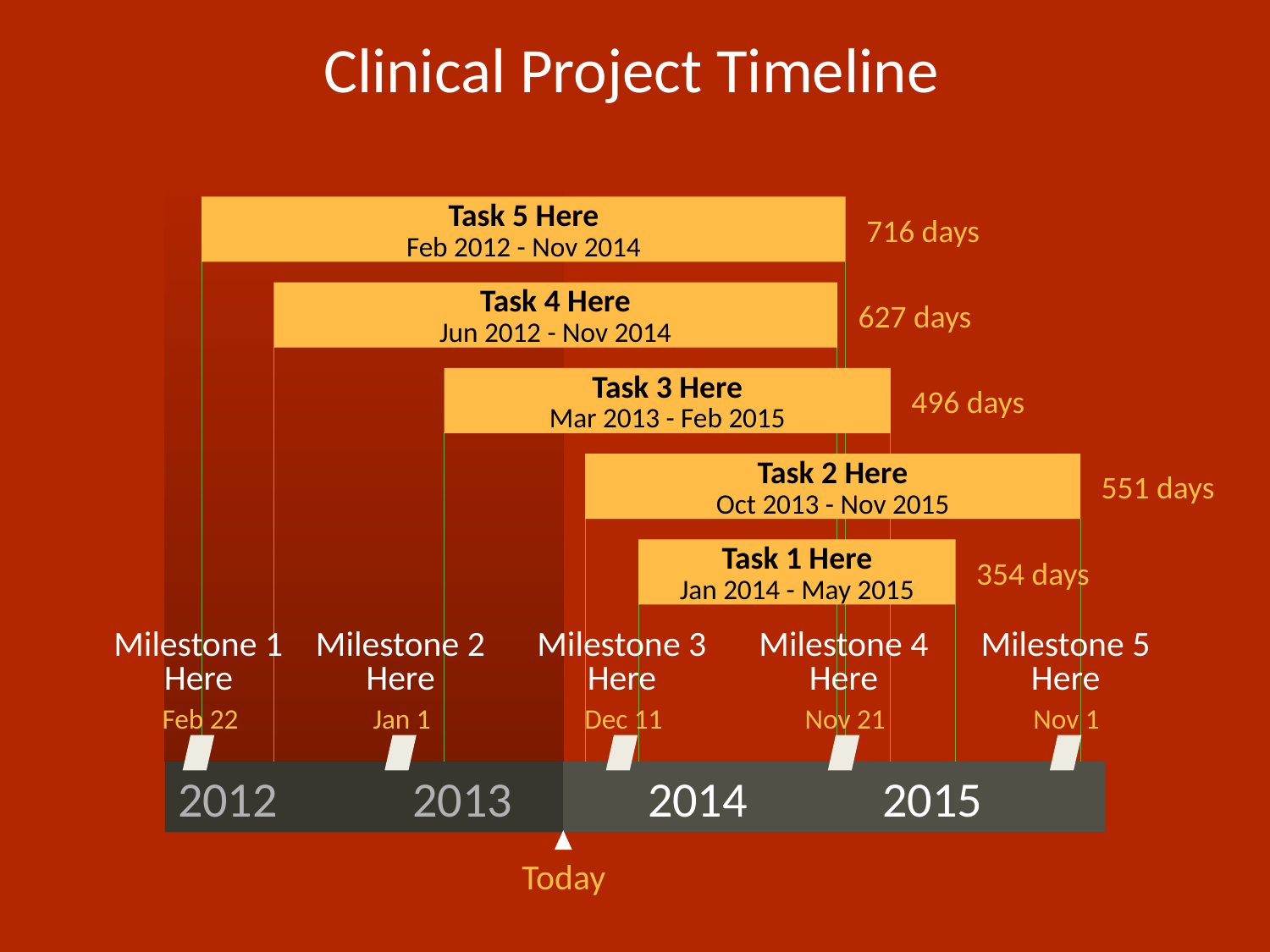

Clinical Project Timeline

Task 5 Here

716 days
Feb 2012 - Nov 2014
Task 4 Here

627 days
Jun 2012 - Nov 2014
Task 3 Here

496 days
Mar 2013 - Feb 2015
Task 2 Here

551 days
Oct 2013 - Nov 2015
Task 1 Here

354 days
Jan 2014 - May 2015
Milestone 1 Here
Milestone 2 Here
Milestone 3 Here
Milestone 4 Here
Milestone 5 Here
Feb 22
Jan 1
Dec 11
Nov 21
Nov 1

2012

2013
2014
2015

Today